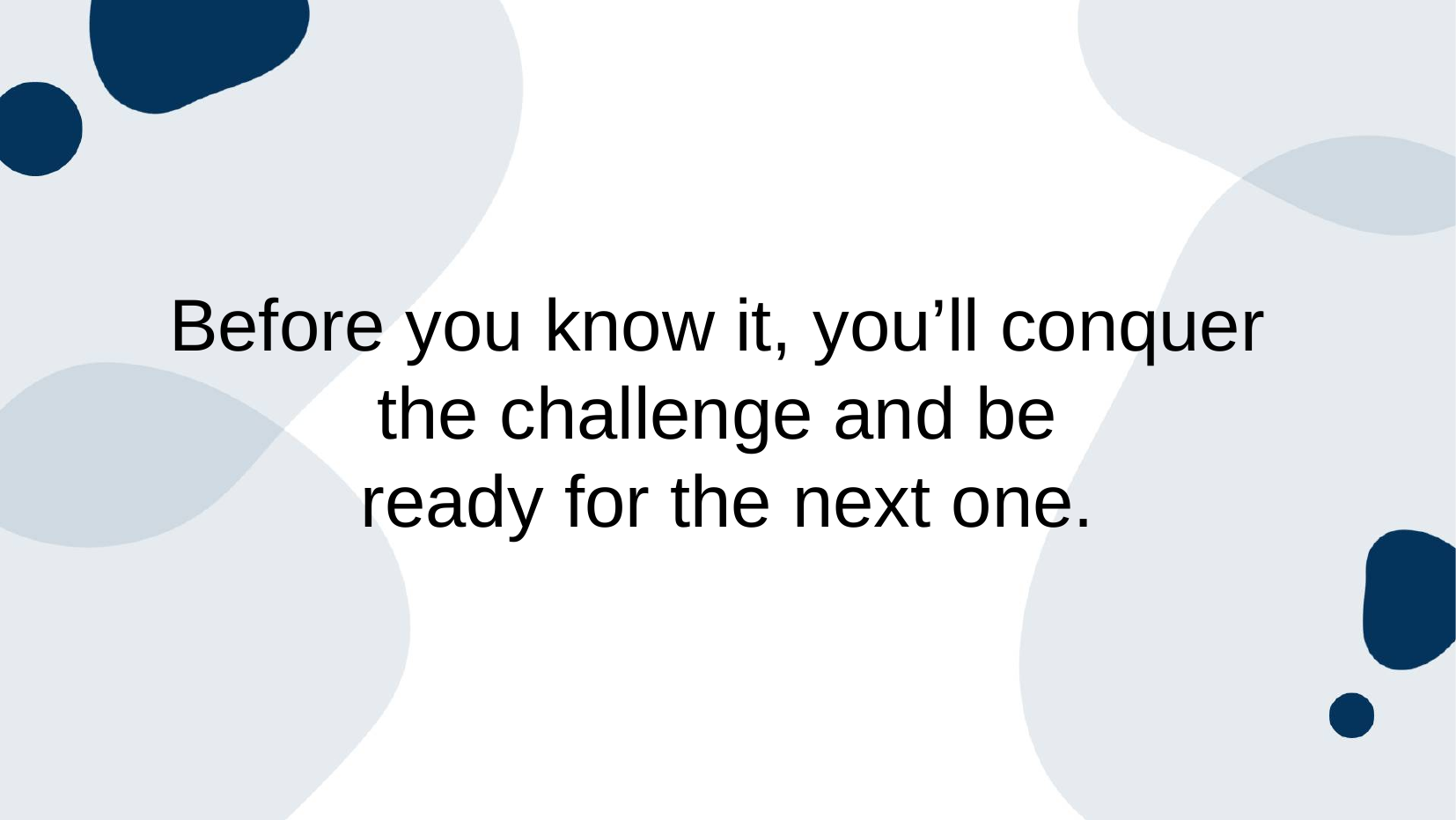

# Before you know it, you’ll conquer
the challenge and be
ready for the next one.